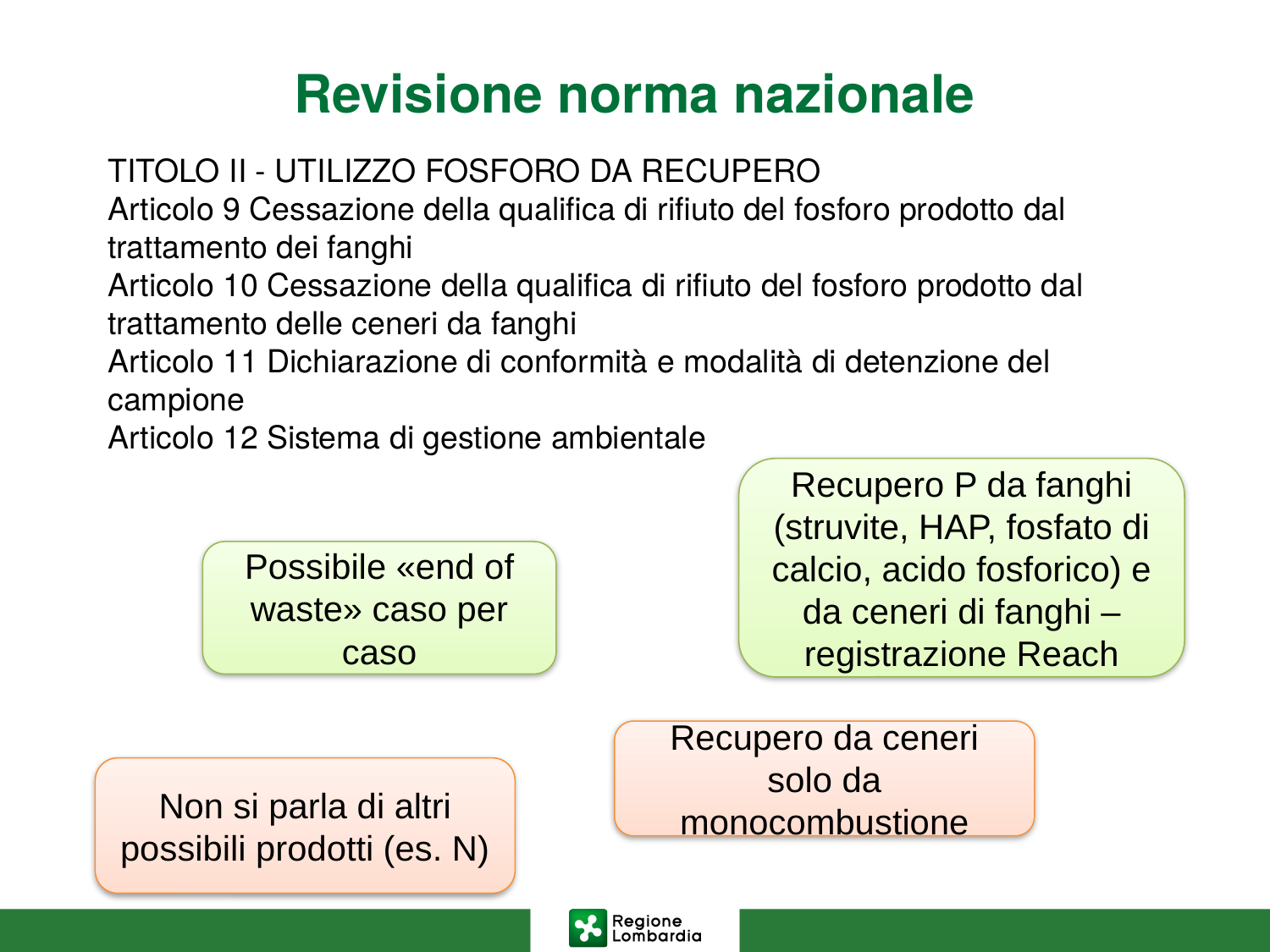

# Revisione norma nazionale
TITOLO II - UTILIZZO FOSFORO DA RECUPERO
Articolo 9 Cessazione della qualifica di rifiuto del fosforo prodotto dal trattamento dei fanghi
Articolo 10 Cessazione della qualifica di rifiuto del fosforo prodotto dal trattamento delle ceneri da fanghi
Articolo 11 Dichiarazione di conformità e modalità di detenzione del campione
Articolo 12 Sistema di gestione ambientale

Recupero P da fanghi (struvite, HAP, fosfato di calcio, acido fosforico) e da ceneri di fanghi – registrazione Reach
Possibile «end of waste» caso per caso
Recupero da ceneri solo da monocombustione
Non si parla di altri possibili prodotti (es. N)